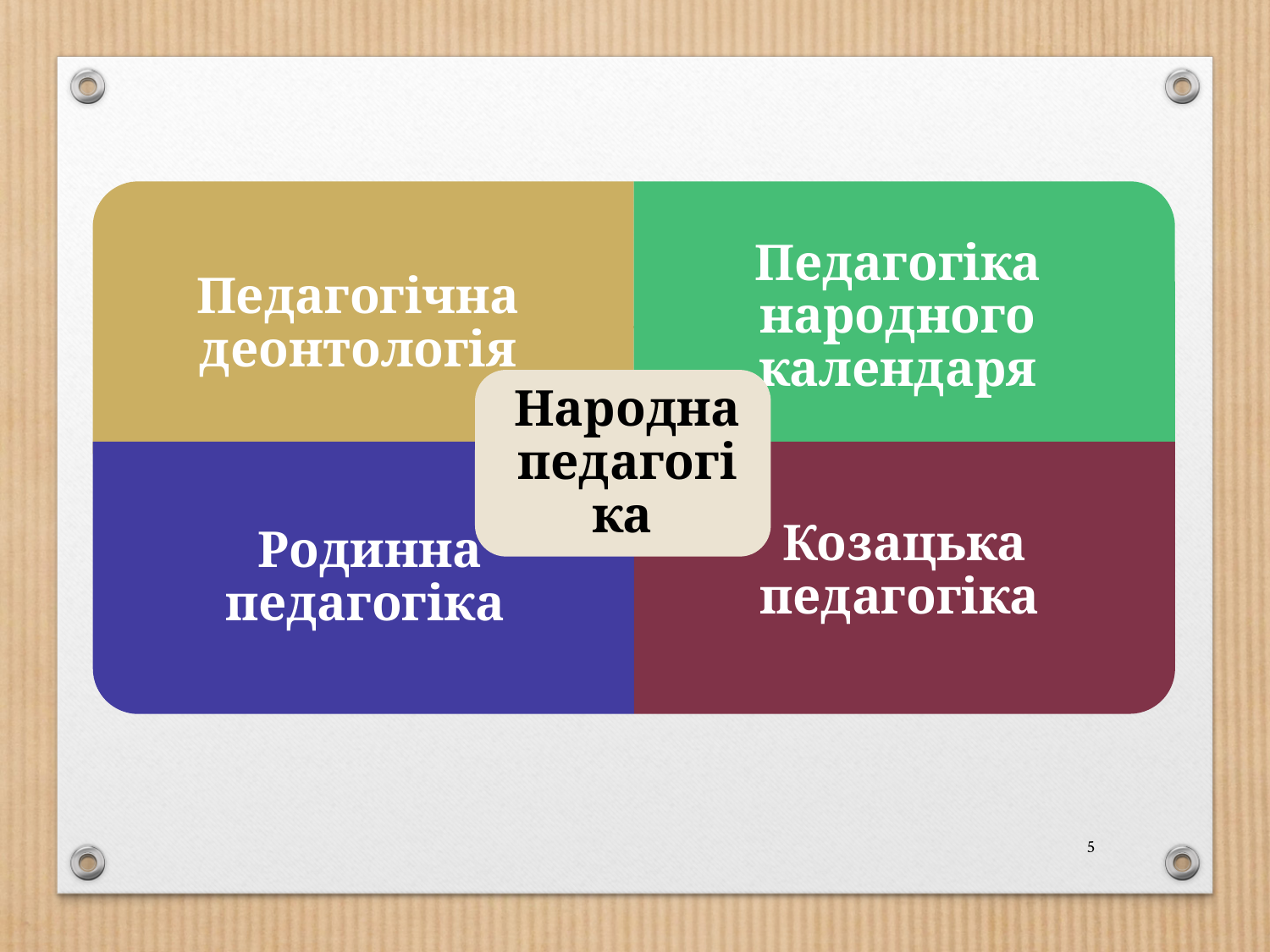

Педагогічна
деонтологія
Педагогіка народного календаря
Родинна педагогіка
Козацька педагогіка
Народна педагогіка
5